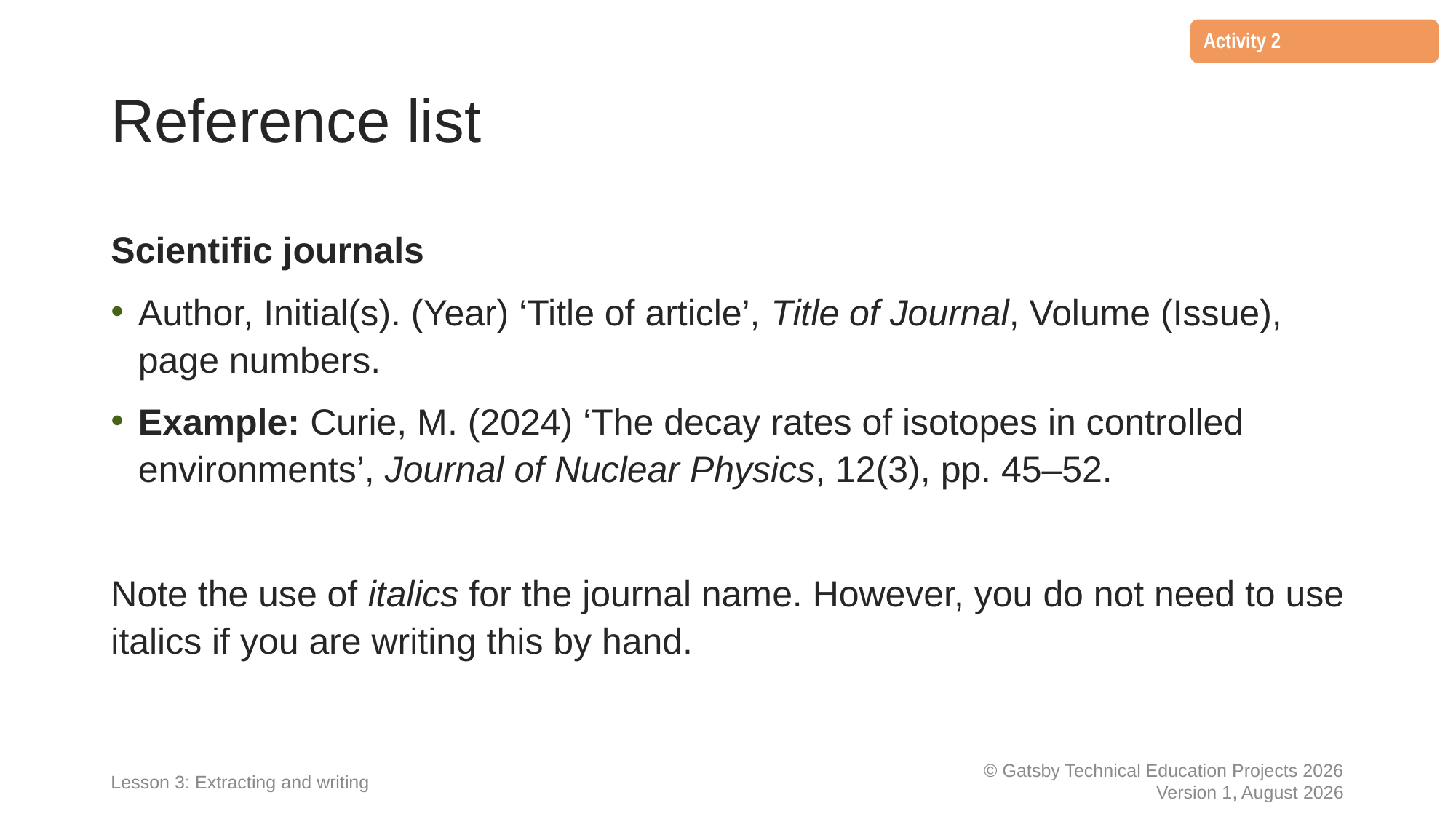

Activity 2
1
2
# Reference list
Scientific journals
Author, Initial(s). (Year) ‘Title of article’, Title of Journal, Volume (Issue), page numbers.
Example: Curie, M. (2024) ‘The decay rates of isotopes in controlled environments’, Journal of Nuclear Physics, 12(3), pp. 45–52.

Note the use of italics for the journal name. However, you do not need to use italics if you are writing this by hand.
Lesson 3: Extracting and writing